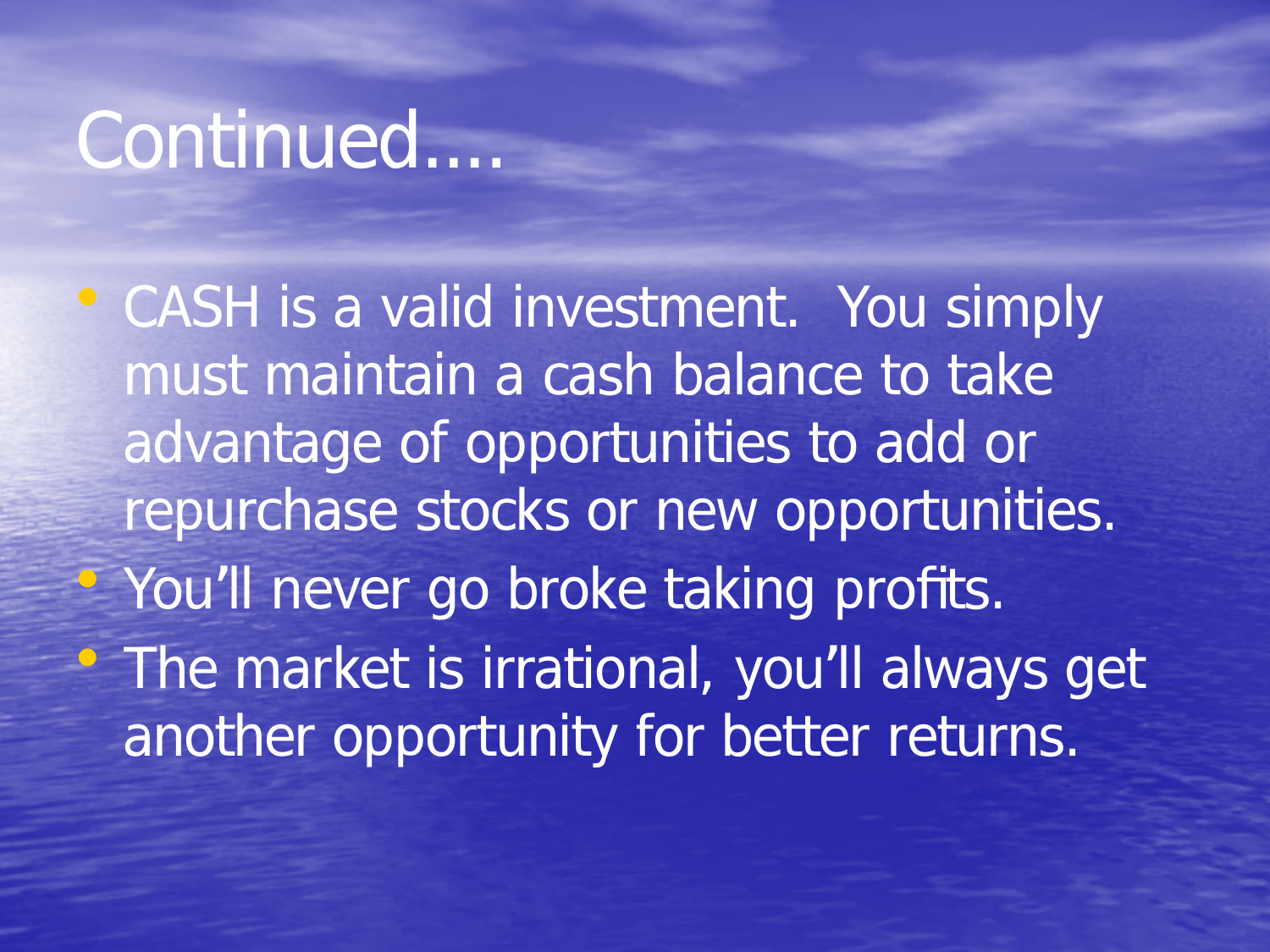

# Continued….
CASH is a valid investment.  You simply must maintain a cash balance to take advantage of opportunities to add or repurchase stocks or new opportunities.
You’ll never go broke taking profits.
The market is irrational, you’ll always get another opportunity for better returns.